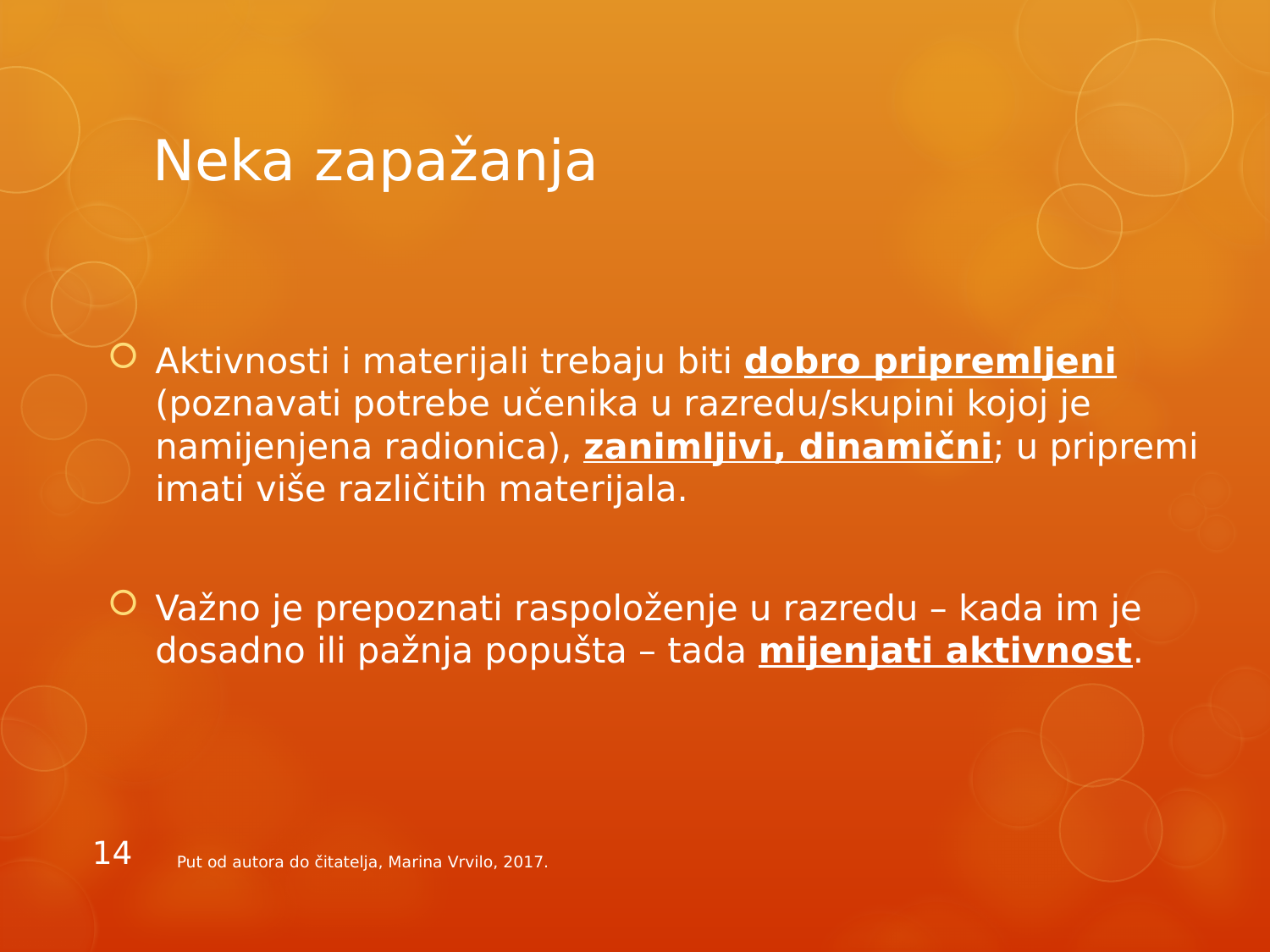

# Neka zapažanja
Aktivnosti i materijali trebaju biti dobro pripremljeni (poznavati potrebe učenika u razredu/skupini kojoj je namijenjena radionica), zanimljivi, dinamični; u pripremi imati više različitih materijala.

Važno je prepoznati raspoloženje u razredu – kada im je dosadno ili pažnja popušta – tada mijenjati aktivnost.

14
Put od autora do čitatelja, Marina Vrvilo, 2017.